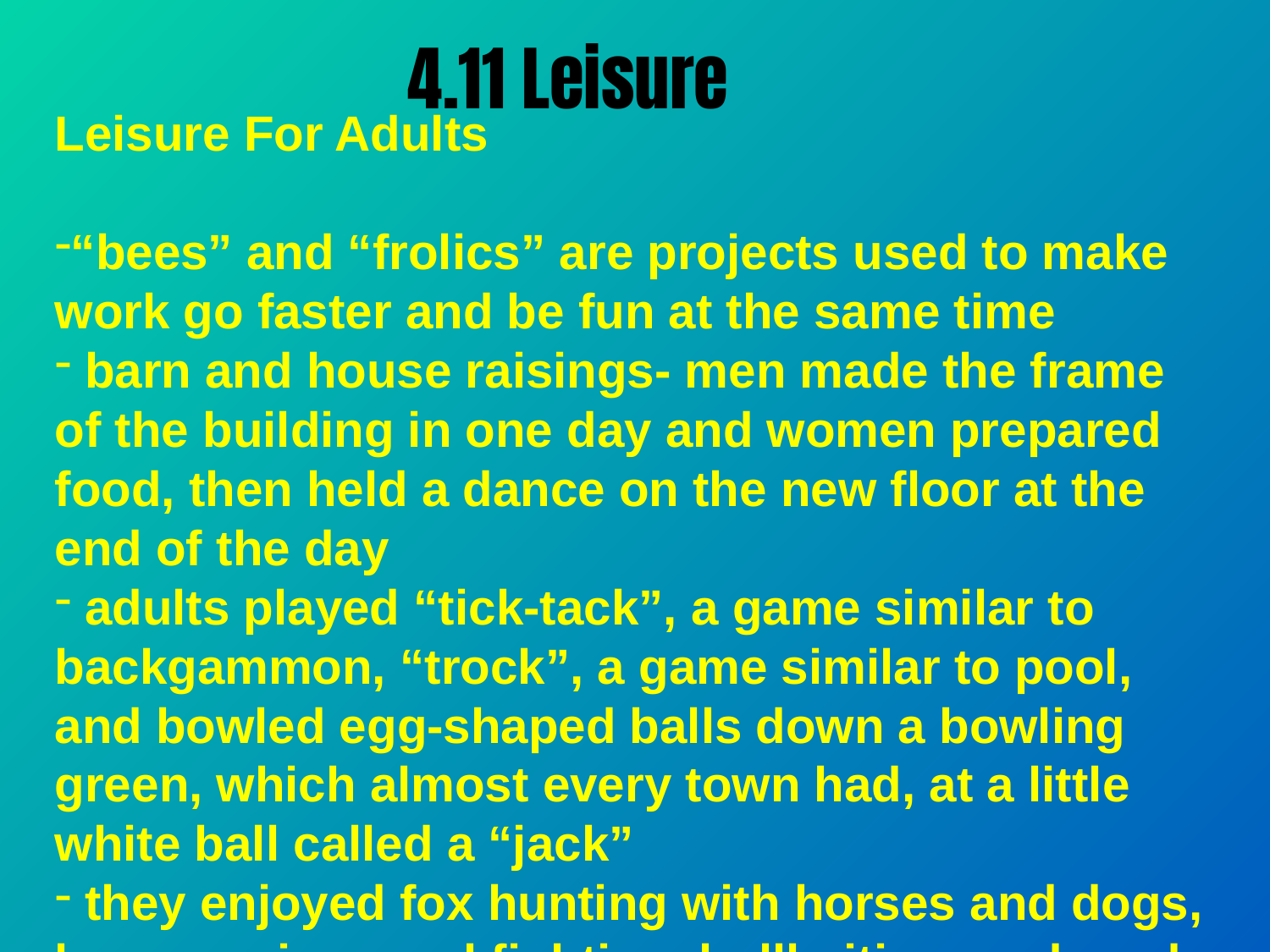

4.11 Leisure
Leisure For Adults

“bees” and “frolics” are projects used to make work go faster and be fun at the same time
 barn and house raisings- men made the frame of the building in one day and women prepared food, then held a dance on the new floor at the end of the day
 adults played “tick-tack”, a game similar to backgammon, “trock”, a game similar to pool, and bowled egg-shaped balls down a bowling green, which almost every town had, at a little white ball called a “jack”
 they enjoyed fox hunting with horses and dogs, horse racing, cockfighting, bullbaiting, and card playing, which New England Puritans disapproved of
 fairs included: skill contests, art contests, footraces, wrestling matches, dance contests, and scrambles to catch greased pigs or climb greased poles